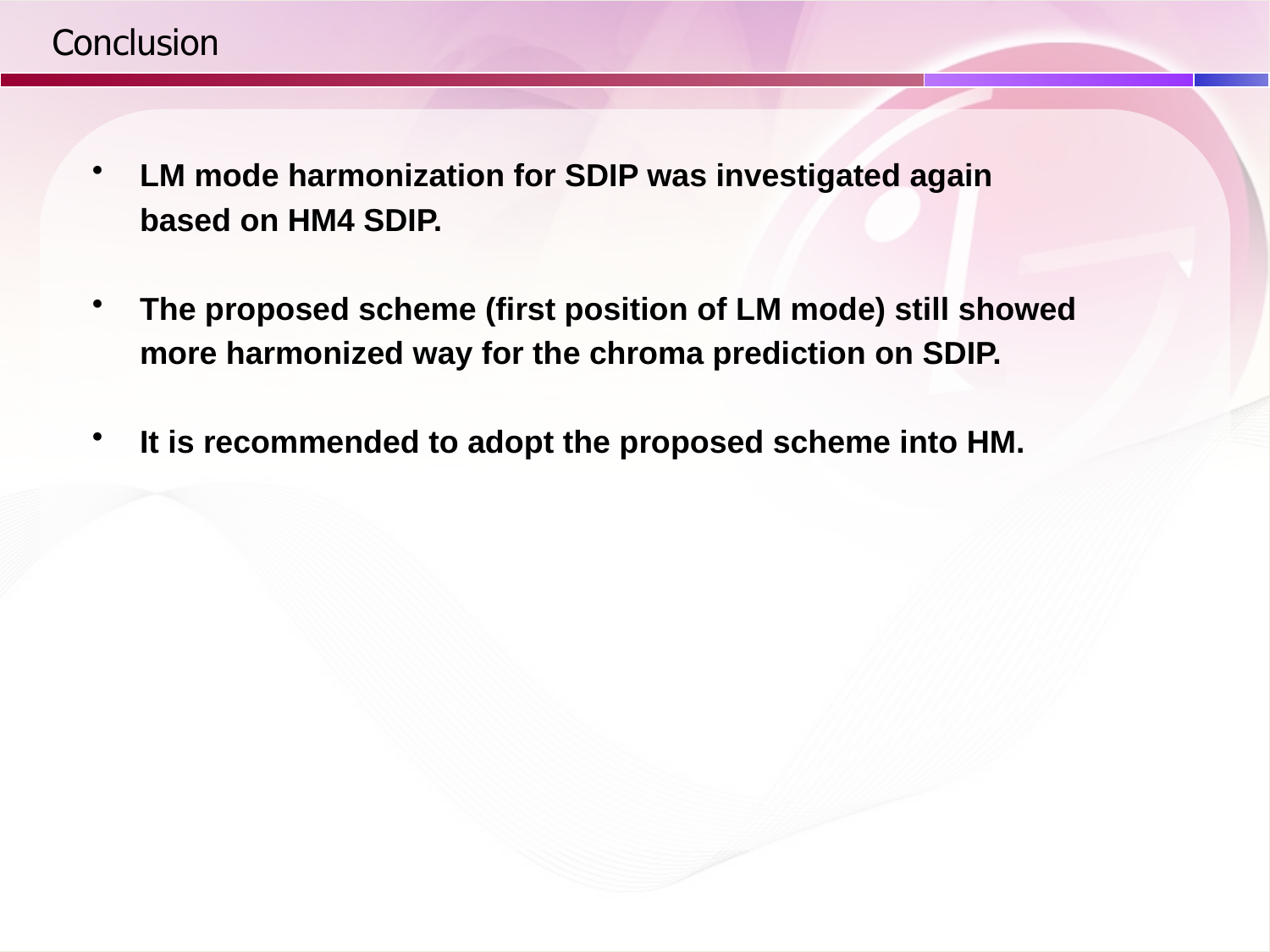

# Conclusion
LM mode harmonization for SDIP was investigated again
	based on HM4 SDIP.

The proposed scheme (first position of LM mode) still showed
	more harmonized way for the chroma prediction on SDIP.

It is recommended to adopt the proposed scheme into HM.